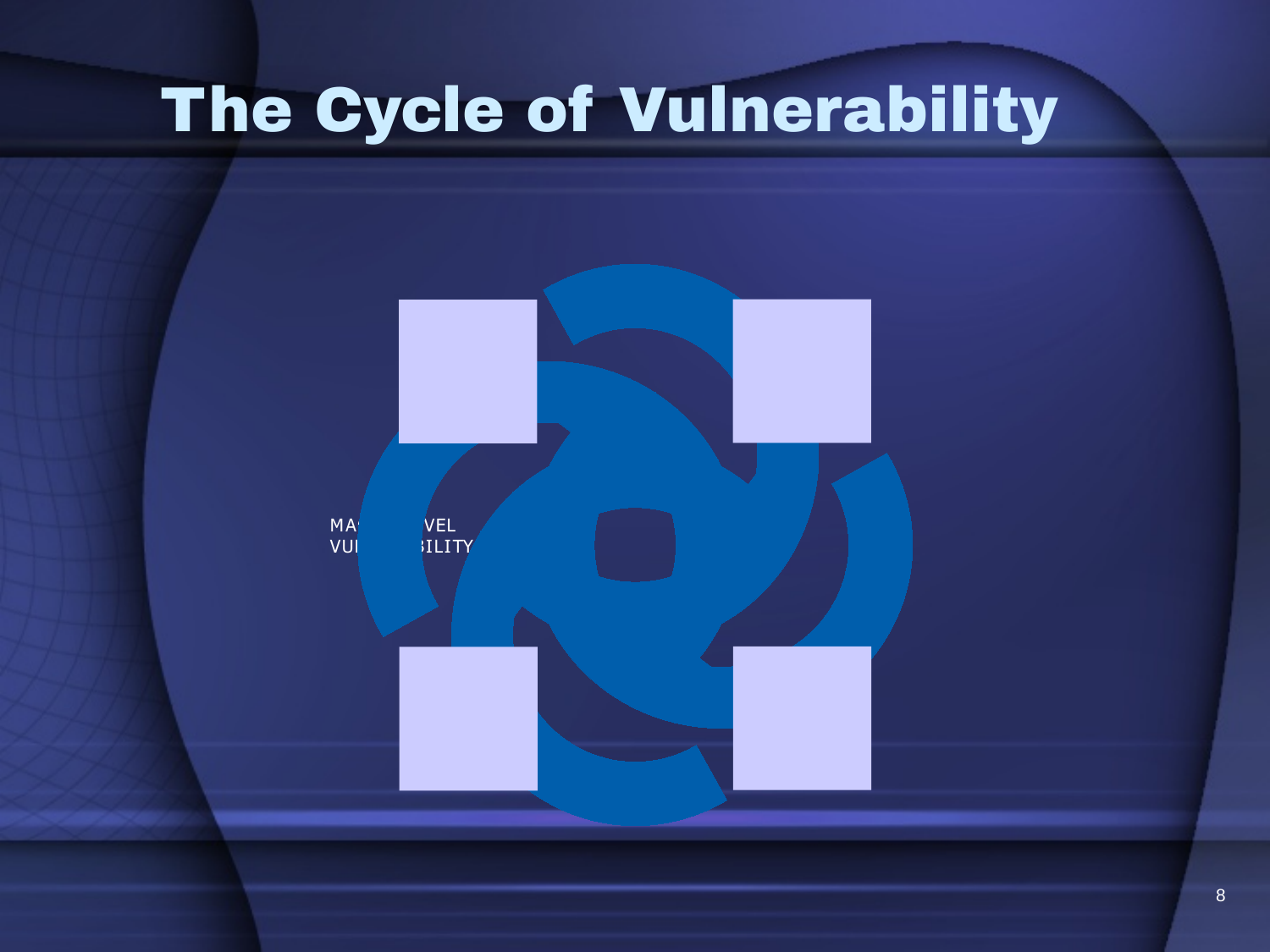

# The Cycle of Vulnerability

MACRO-LEVEL VULNERABILITY
NATURAL HAZARD
8